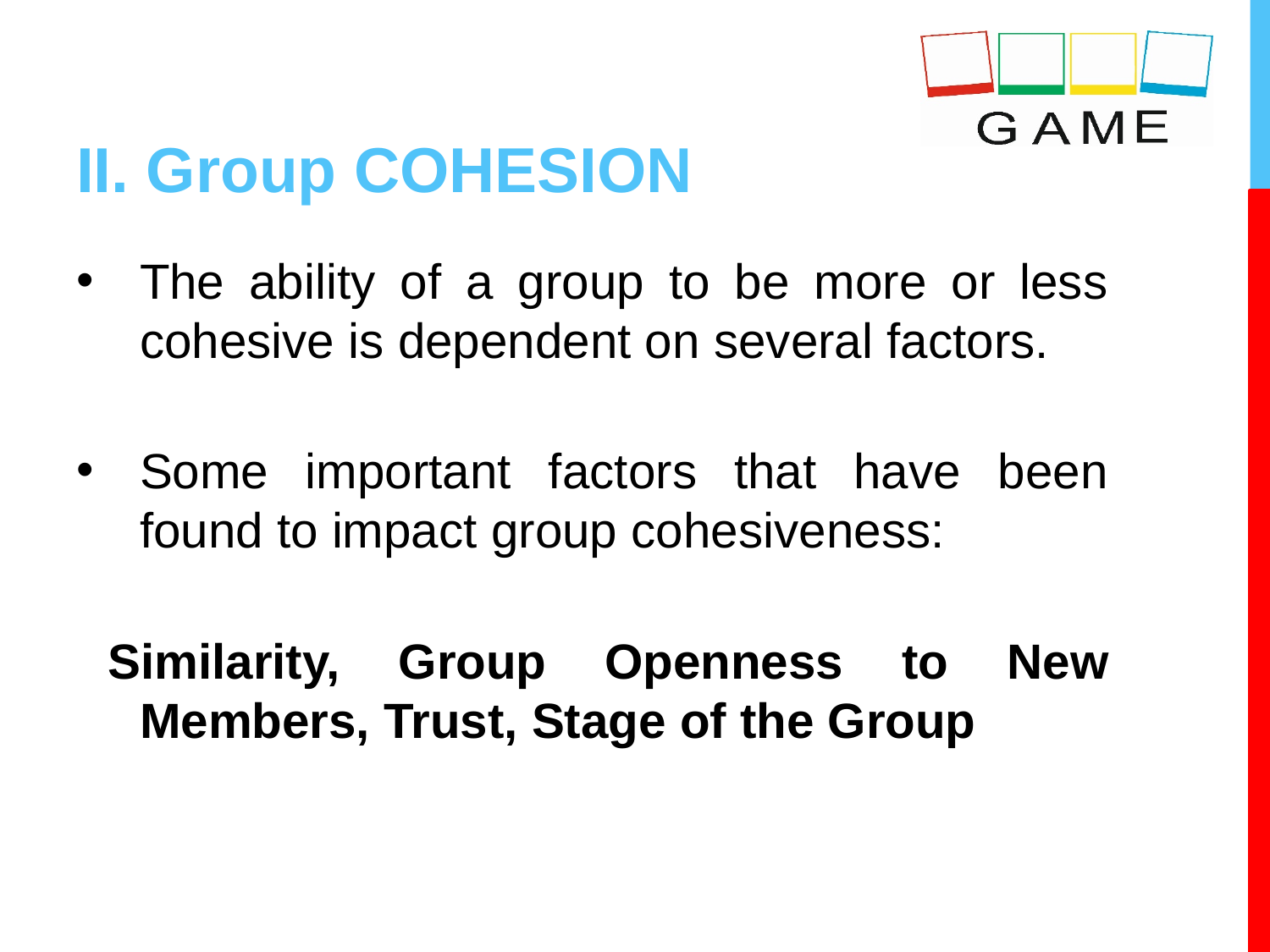

# II. Group COHESION
The ability of a group to be more or less cohesive is dependent on several factors.

Some important factors that have been found to impact group cohesiveness:

Similarity, Group Openness to New Members, Trust, Stage of the Group